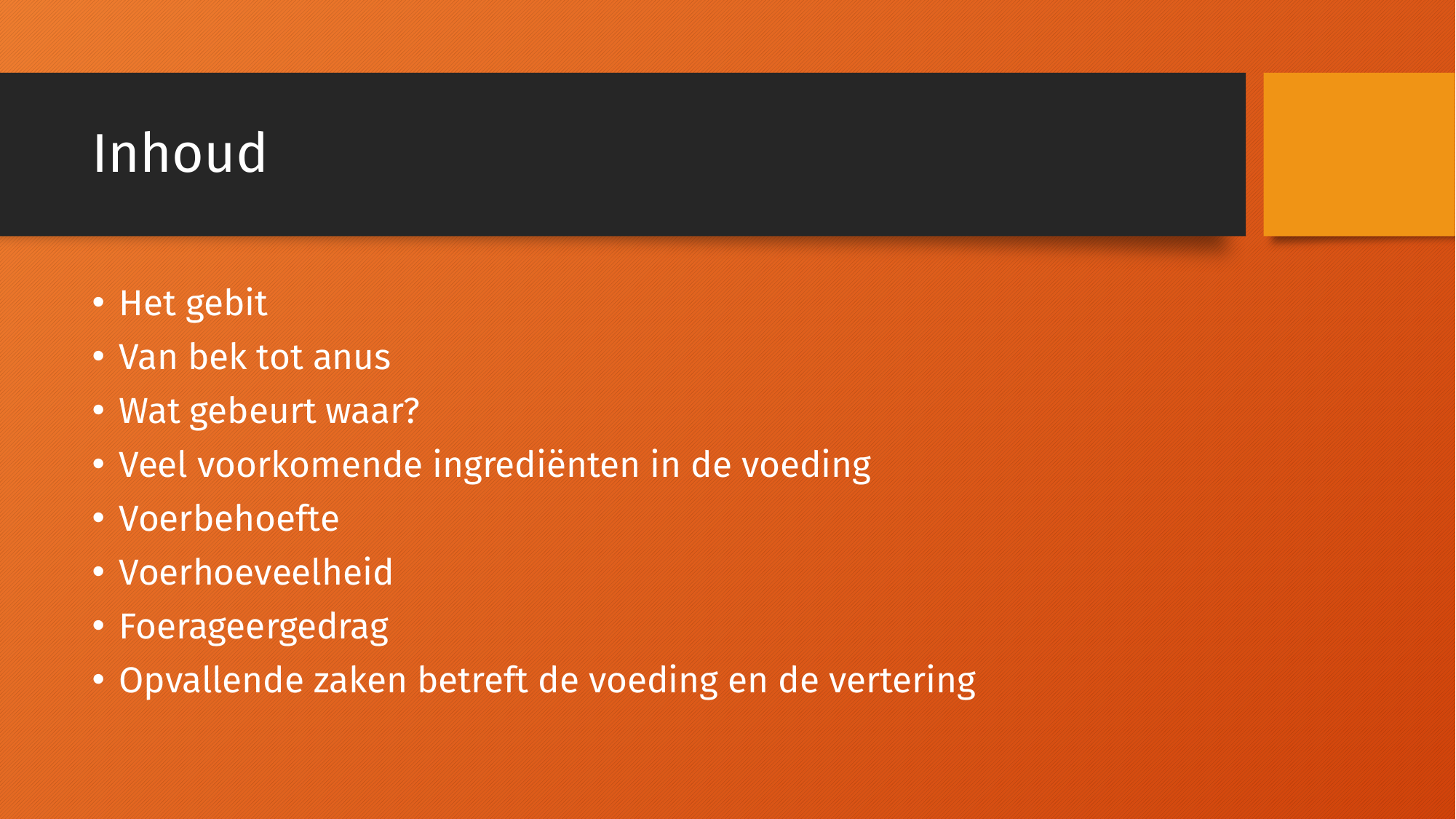

# Inhoud
Het gebit
Van bek tot anus
Wat gebeurt waar?
Veel voorkomende ingrediënten in de voeding
Voerbehoefte
Voerhoeveelheid
Foerageergedrag
Opvallende zaken betreft de voeding en de vertering